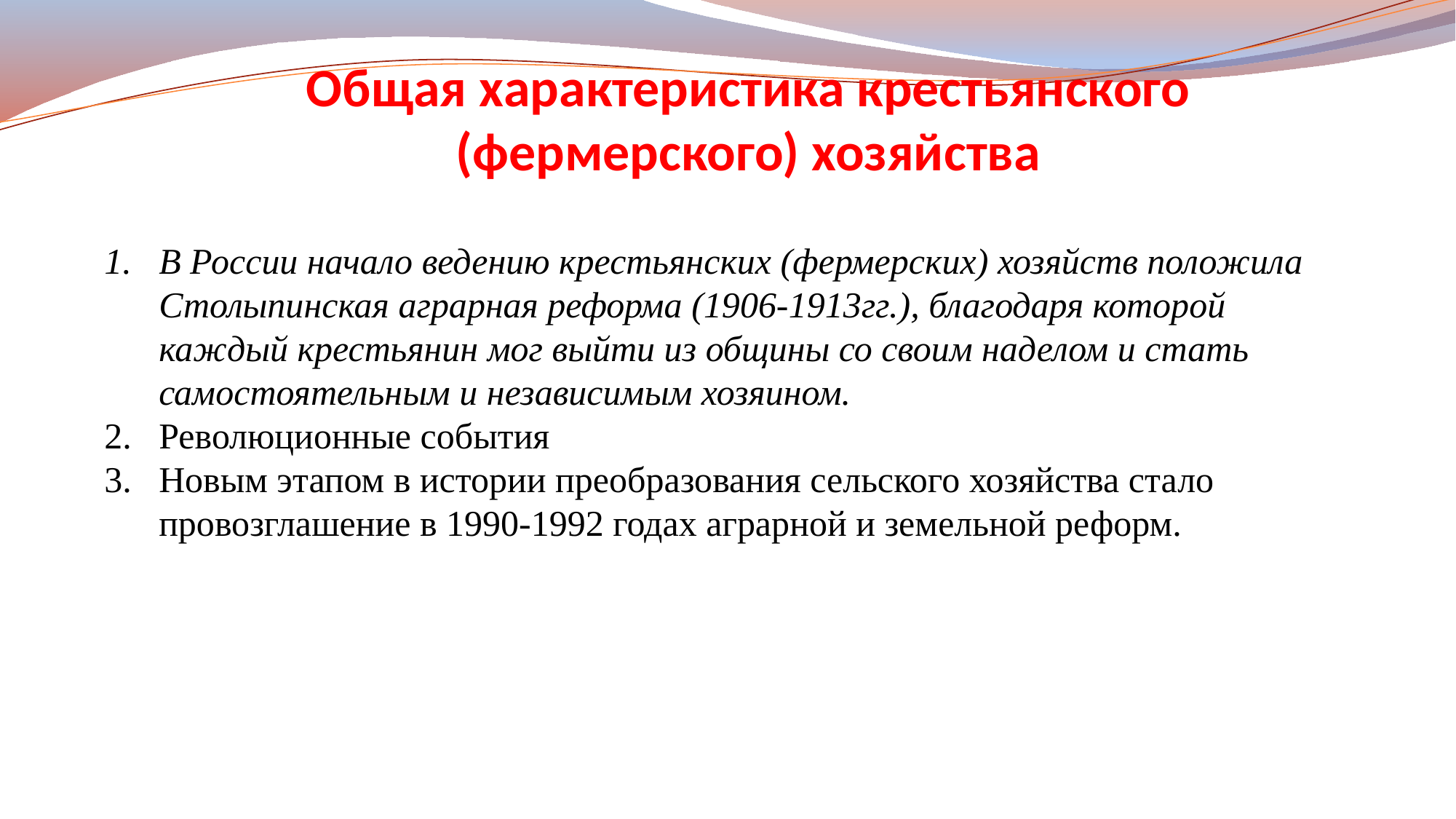

Общая характеристика крестьянского (фермерского) хозяйства
В России начало ведению крестьянских (фермерских) хозяйств положила Столыпинская аграрная реформа (1906-1913гг.), благодаря которой каждый крестьянин мог выйти из общины со своим наделом и стать самостоятельным и независимым хозяином.
Революционные события
Новым этапом в истории преобразования сельского хозяйства стало провозглашение в 1990-1992 годах аграрной и земельной реформ.